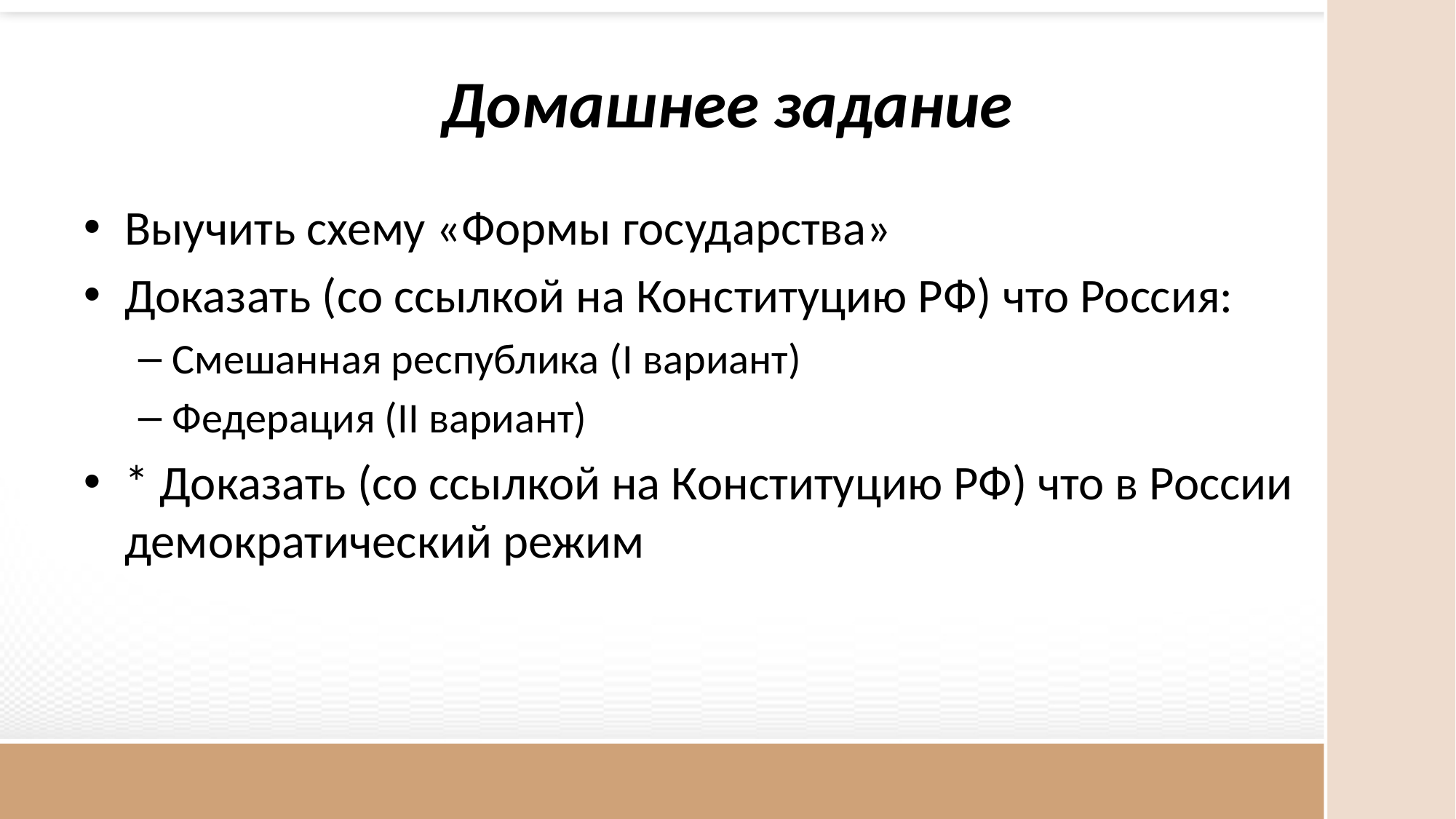

# Домашнее задание
Выучить схему «Формы государства»
Доказать (со ссылкой на Конституцию РФ) что Россия:
Смешанная республика (I вариант)
Федерация (II вариант)
* Доказать (со ссылкой на Конституцию РФ) что в России демократический режим